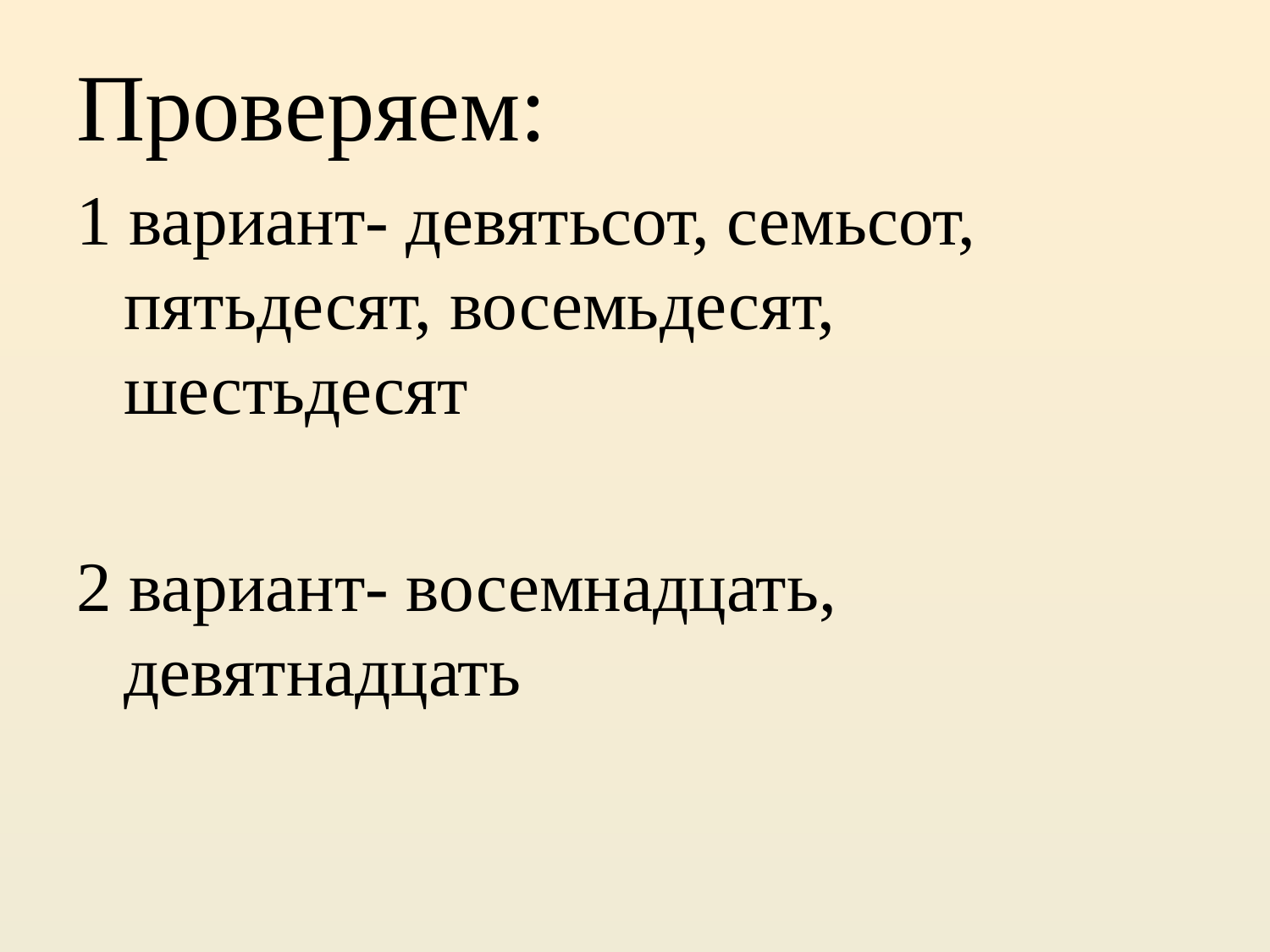

#
Проверяем:
1 вариант- девятьсот, семьсот, пятьдесят, восемьдесят, шестьдесят

2 вариант- восемнадцать, девятнадцать